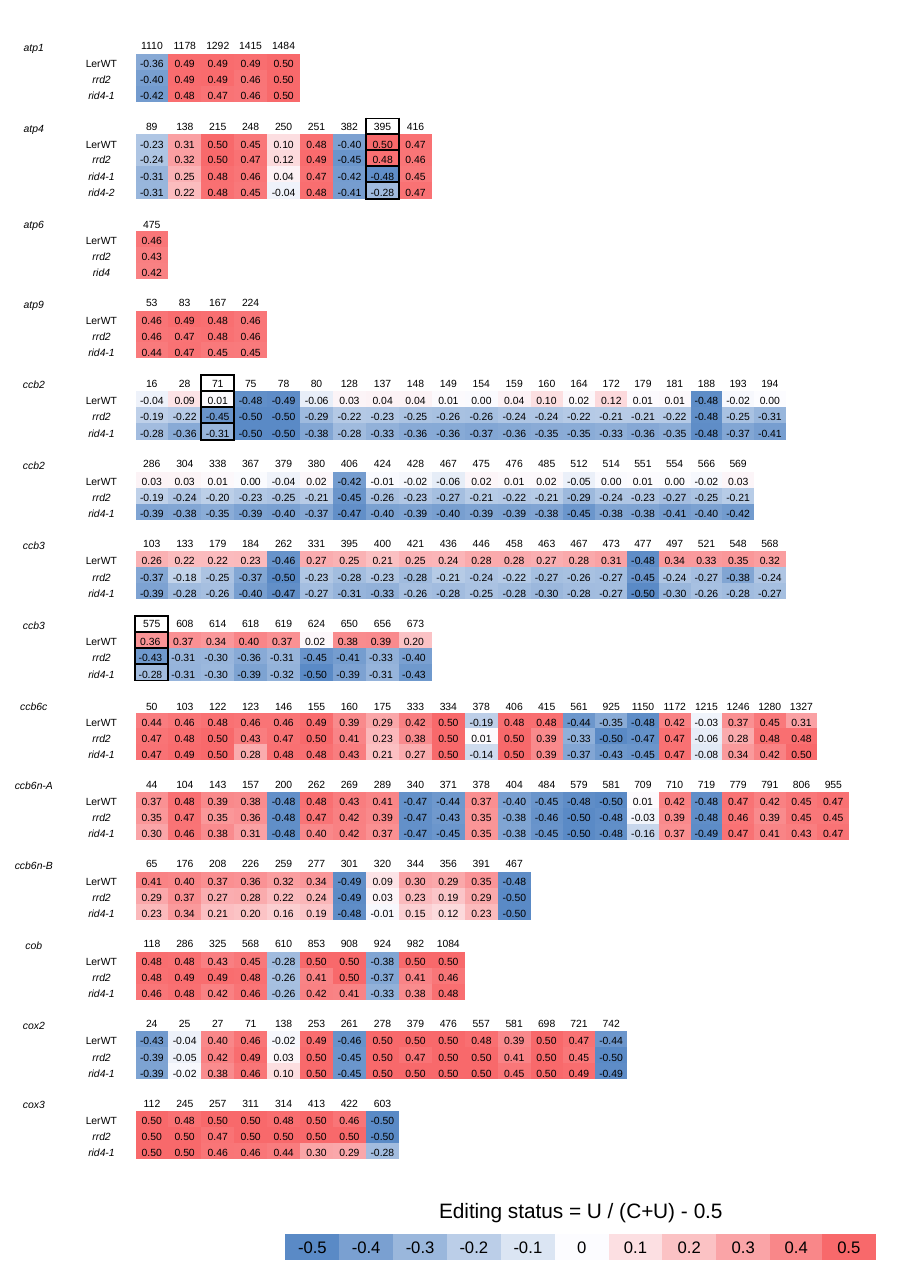

| atp1 |  | 1110 | 1178 | 1292 | 1415 | 1484 |  |  |  |  |  |  |  |  |  |  |  |  |  |  |  |  |  |
| --- | --- | --- | --- | --- | --- | --- | --- | --- | --- | --- | --- | --- | --- | --- | --- | --- | --- | --- | --- | --- | --- | --- | --- |
|  | LerWT | -0.36 | 0.49 | 0.49 | 0.49 | 0.50 |  |  |  |  |  |  |  |  |  |  |  |  |  |  |  |  |  |
|  | rrd2 | -0.40 | 0.49 | 0.49 | 0.46 | 0.50 |  |  |  |  |  |  |  |  |  |  |  |  |  |  |  |  |  |
|  | rid4-1 | -0.42 | 0.48 | 0.47 | 0.46 | 0.50 |  |  |  |  |  |  |  |  |  |  |  |  |  |  |  |  |  |
|  |  |  |  |  |  |  |  |  |  |  |  |  |  |  |  |  |  |  |  |  |  |  |  |
| atp4 |  | 89 | 138 | 215 | 248 | 250 | 251 | 382 | 395 | 416 |  |  |  |  |  |  |  |  |  |  |  |  |  |
|  | LerWT | -0.23 | 0.31 | 0.50 | 0.45 | 0.10 | 0.48 | -0.40 | 0.50 | 0.47 |  |  |  |  |  |  |  |  |  |  |  |  |  |
|  | rrd2 | -0.24 | 0.32 | 0.50 | 0.47 | 0.12 | 0.49 | -0.45 | 0.48 | 0.46 |  |  |  |  |  |  |  |  |  |  |  |  |  |
|  | rid4-1 | -0.31 | 0.25 | 0.48 | 0.46 | 0.04 | 0.47 | -0.42 | -0.48 | 0.45 |  |  |  |  |  |  |  |  |  |  |  |  |  |
|  | rid4-2 | -0.31 | 0.22 | 0.48 | 0.45 | -0.04 | 0.48 | -0.41 | -0.28 | 0.47 |  |  |  |  |  |  |  |  |  |  |  |  |  |
|  |  |  |  |  |  |  |  |  |  |  |  |  |  |  |  |  |  |  |  |  |  |  |  |
| atp6 |  | 475 |  |  |  |  |  |  |  |  |  |  |  |  |  |  |  |  |  |  |  |  |  |
|  | LerWT | 0.46 |  |  |  |  |  |  |  |  |  |  |  |  |  |  |  |  |  |  |  |  |  |
|  | rrd2 | 0.43 |  |  |  |  |  |  |  |  |  |  |  |  |  |  |  |  |  |  |  |  |  |
|  | rid4 | 0.42 |  |  |  |  |  |  |  |  |  |  |  |  |  |  |  |  |  |  |  |  |  |
|  |  |  |  |  |  |  |  |  |  |  |  |  |  |  |  |  |  |  |  |  |  |  |  |
| atp9 |  | 53 | 83 | 167 | 224 |  |  |  |  |  |  |  |  |  |  |  |  |  |  |  |  |  |  |
|  | LerWT | 0.46 | 0.49 | 0.48 | 0.46 |  |  |  |  |  |  |  |  |  |  |  |  |  |  |  |  |  |  |
|  | rrd2 | 0.46 | 0.47 | 0.48 | 0.46 |  |  |  |  |  |  |  |  |  |  |  |  |  |  |  |  |  |  |
|  | rid4-1 | 0.44 | 0.47 | 0.45 | 0.45 |  |  |  |  |  |  |  |  |  |  |  |  |  |  |  |  |  |  |
|  |  |  |  |  |  |  |  |  |  |  |  |  |  |  |  |  |  |  |  |  |  |  |  |
| ccb2 |  | 16 | 28 | 71 | 75 | 78 | 80 | 128 | 137 | 148 | 149 | 154 | 159 | 160 | 164 | 172 | 179 | 181 | 188 | 193 | 194 |  |  |
|  | LerWT | -0.04 | 0.09 | 0.01 | -0.48 | -0.49 | -0.06 | 0.03 | 0.04 | 0.04 | 0.01 | 0.00 | 0.04 | 0.10 | 0.02 | 0.12 | 0.01 | 0.01 | -0.48 | -0.02 | 0.00 |  |  |
|  | rrd2 | -0.19 | -0.22 | -0.45 | -0.50 | -0.50 | -0.29 | -0.22 | -0.23 | -0.25 | -0.26 | -0.26 | -0.24 | -0.24 | -0.22 | -0.21 | -0.21 | -0.22 | -0.48 | -0.25 | -0.31 |  |  |
|  | rid4-1 | -0.28 | -0.36 | -0.31 | -0.50 | -0.50 | -0.38 | -0.28 | -0.33 | -0.36 | -0.36 | -0.37 | -0.36 | -0.35 | -0.35 | -0.33 | -0.36 | -0.35 | -0.48 | -0.37 | -0.41 |  |  |
|  |  |  |  |  |  |  |  |  |  |  |  |  |  |  |  |  |  |  |  |  |  |  |  |
| ccb2 |  | 286 | 304 | 338 | 367 | 379 | 380 | 406 | 424 | 428 | 467 | 475 | 476 | 485 | 512 | 514 | 551 | 554 | 566 | 569 |  |  |  |
|  | LerWT | 0.03 | 0.03 | 0.01 | 0.00 | -0.04 | 0.02 | -0.42 | -0.01 | -0.02 | -0.06 | 0.02 | 0.01 | 0.02 | -0.05 | 0.00 | 0.01 | 0.00 | -0.02 | 0.03 |  |  |  |
|  | rrd2 | -0.19 | -0.24 | -0.20 | -0.23 | -0.25 | -0.21 | -0.45 | -0.26 | -0.23 | -0.27 | -0.21 | -0.22 | -0.21 | -0.29 | -0.24 | -0.23 | -0.27 | -0.25 | -0.21 |  |  |  |
|  | rid4-1 | -0.39 | -0.38 | -0.35 | -0.39 | -0.40 | -0.37 | -0.47 | -0.40 | -0.39 | -0.40 | -0.39 | -0.39 | -0.38 | -0.45 | -0.38 | -0.38 | -0.41 | -0.40 | -0.42 |  |  |  |
|  |  |  |  |  |  |  |  |  |  |  |  |  |  |  |  |  |  |  |  |  |  |  |  |
| ccb3 |  | 103 | 133 | 179 | 184 | 262 | 331 | 395 | 400 | 421 | 436 | 446 | 458 | 463 | 467 | 473 | 477 | 497 | 521 | 548 | 568 |  |  |
|  | LerWT | 0.26 | 0.22 | 0.22 | 0.23 | -0.46 | 0.27 | 0.25 | 0.21 | 0.25 | 0.24 | 0.28 | 0.28 | 0.27 | 0.28 | 0.31 | -0.48 | 0.34 | 0.33 | 0.35 | 0.32 |  |  |
|  | rrd2 | -0.37 | -0.18 | -0.25 | -0.37 | -0.50 | -0.23 | -0.28 | -0.23 | -0.28 | -0.21 | -0.24 | -0.22 | -0.27 | -0.26 | -0.27 | -0.45 | -0.24 | -0.27 | -0.38 | -0.24 |  |  |
|  | rid4-1 | -0.39 | -0.28 | -0.26 | -0.40 | -0.47 | -0.27 | -0.31 | -0.33 | -0.26 | -0.28 | -0.25 | -0.28 | -0.30 | -0.28 | -0.27 | -0.50 | -0.30 | -0.26 | -0.28 | -0.27 |  |  |
|  |  |  |  |  |  |  |  |  |  |  |  |  |  |  |  |  |  |  |  |  |  |  |  |
| ccb3 |  | 575 | 608 | 614 | 618 | 619 | 624 | 650 | 656 | 673 |  |  |  |  |  |  |  |  |  |  |  |  |  |
|  | LerWT | 0.36 | 0.37 | 0.34 | 0.40 | 0.37 | 0.02 | 0.38 | 0.39 | 0.20 |  |  |  |  |  |  |  |  |  |  |  |  |  |
|  | rrd2 | -0.43 | -0.31 | -0.30 | -0.36 | -0.31 | -0.45 | -0.41 | -0.33 | -0.40 |  |  |  |  |  |  |  |  |  |  |  |  |  |
|  | rid4-1 | -0.28 | -0.31 | -0.30 | -0.39 | -0.32 | -0.50 | -0.39 | -0.31 | -0.43 |  |  |  |  |  |  |  |  |  |  |  |  |  |
|  |  |  |  |  |  |  |  |  |  |  |  |  |  |  |  |  |  |  |  |  |  |  |  |
| ccb6c |  | 50 | 103 | 122 | 123 | 146 | 155 | 160 | 175 | 333 | 334 | 378 | 406 | 415 | 561 | 925 | 1150 | 1172 | 1215 | 1246 | 1280 | 1327 |  |
|  | LerWT | 0.44 | 0.46 | 0.48 | 0.46 | 0.46 | 0.49 | 0.39 | 0.29 | 0.42 | 0.50 | -0.19 | 0.48 | 0.48 | -0.44 | -0.35 | -0.48 | 0.42 | -0.03 | 0.37 | 0.45 | 0.31 |  |
|  | rrd2 | 0.47 | 0.48 | 0.50 | 0.43 | 0.47 | 0.50 | 0.41 | 0.23 | 0.38 | 0.50 | 0.01 | 0.50 | 0.39 | -0.33 | -0.50 | -0.47 | 0.47 | -0.06 | 0.28 | 0.48 | 0.48 |  |
|  | rid4-1 | 0.47 | 0.49 | 0.50 | 0.28 | 0.48 | 0.48 | 0.43 | 0.21 | 0.27 | 0.50 | -0.14 | 0.50 | 0.39 | -0.37 | -0.43 | -0.45 | 0.47 | -0.08 | 0.34 | 0.42 | 0.50 |  |
|  |  |  |  |  |  |  |  |  |  |  |  |  |  |  |  |  |  |  |  |  |  |  |  |
| ccb6n-A |  | 44 | 104 | 143 | 157 | 200 | 262 | 269 | 289 | 340 | 371 | 378 | 404 | 484 | 579 | 581 | 709 | 710 | 719 | 779 | 791 | 806 | 955 |
|  | LerWT | 0.37 | 0.48 | 0.39 | 0.38 | -0.48 | 0.48 | 0.43 | 0.41 | -0.47 | -0.44 | 0.37 | -0.40 | -0.45 | -0.48 | -0.50 | 0.01 | 0.42 | -0.48 | 0.47 | 0.42 | 0.45 | 0.47 |
|  | rrd2 | 0.35 | 0.47 | 0.35 | 0.36 | -0.48 | 0.47 | 0.42 | 0.39 | -0.47 | -0.43 | 0.35 | -0.38 | -0.46 | -0.50 | -0.48 | -0.03 | 0.39 | -0.48 | 0.46 | 0.39 | 0.45 | 0.45 |
|  | rid4-1 | 0.30 | 0.46 | 0.38 | 0.31 | -0.48 | 0.40 | 0.42 | 0.37 | -0.47 | -0.45 | 0.35 | -0.38 | -0.45 | -0.50 | -0.48 | -0.16 | 0.37 | -0.49 | 0.47 | 0.41 | 0.43 | 0.47 |
|  |  |  |  |  |  |  |  |  |  |  |  |  |  |  |  |  |  |  |  |  |  |  |  |
| ccb6n-B |  | 65 | 176 | 208 | 226 | 259 | 277 | 301 | 320 | 344 | 356 | 391 | 467 |  |  |  |  |  |  |  |  |  |  |
|  | LerWT | 0.41 | 0.40 | 0.37 | 0.36 | 0.32 | 0.34 | -0.49 | 0.09 | 0.30 | 0.29 | 0.35 | -0.48 |  |  |  |  |  |  |  |  |  |  |
|  | rrd2 | 0.29 | 0.37 | 0.27 | 0.28 | 0.22 | 0.24 | -0.49 | 0.03 | 0.23 | 0.19 | 0.29 | -0.50 |  |  |  |  |  |  |  |  |  |  |
|  | rid4-1 | 0.23 | 0.34 | 0.21 | 0.20 | 0.16 | 0.19 | -0.48 | -0.01 | 0.15 | 0.12 | 0.23 | -0.50 |  |  |  |  |  |  |  |  |  |  |
|  |  |  |  |  |  |  |  |  |  |  |  |  |  |  |  |  |  |  |  |  |  |  |  |
| cob |  | 118 | 286 | 325 | 568 | 610 | 853 | 908 | 924 | 982 | 1084 |  |  |  |  |  |  |  |  |  |  |  |  |
|  | LerWT | 0.48 | 0.48 | 0.43 | 0.45 | -0.28 | 0.50 | 0.50 | -0.38 | 0.50 | 0.50 |  |  |  |  |  |  |  |  |  |  |  |  |
|  | rrd2 | 0.48 | 0.49 | 0.49 | 0.48 | -0.26 | 0.41 | 0.50 | -0.37 | 0.41 | 0.46 |  |  |  |  |  |  |  |  |  |  |  |  |
|  | rid4-1 | 0.46 | 0.48 | 0.42 | 0.46 | -0.26 | 0.42 | 0.41 | -0.33 | 0.38 | 0.48 |  |  |  |  |  |  |  |  |  |  |  |  |
|  |  |  |  |  |  |  |  |  |  |  |  |  |  |  |  |  |  |  |  |  |  |  |  |
| cox2 |  | 24 | 25 | 27 | 71 | 138 | 253 | 261 | 278 | 379 | 476 | 557 | 581 | 698 | 721 | 742 |  |  |  |  |  |  |  |
|  | LerWT | -0.43 | -0.04 | 0.40 | 0.46 | -0.02 | 0.49 | -0.46 | 0.50 | 0.50 | 0.50 | 0.48 | 0.39 | 0.50 | 0.47 | -0.44 |  |  |  |  |  |  |  |
|  | rrd2 | -0.39 | -0.05 | 0.42 | 0.49 | 0.03 | 0.50 | -0.45 | 0.50 | 0.47 | 0.50 | 0.50 | 0.41 | 0.50 | 0.45 | -0.50 |  |  |  |  |  |  |  |
|  | rid4-1 | -0.39 | -0.02 | 0.38 | 0.46 | 0.10 | 0.50 | -0.45 | 0.50 | 0.50 | 0.50 | 0.50 | 0.45 | 0.50 | 0.49 | -0.49 |  |  |  |  |  |  |  |
|  |  |  |  |  |  |  |  |  |  |  |  |  |  |  |  |  |  |  |  |  |  |  |  |
| cox3 |  | 112 | 245 | 257 | 311 | 314 | 413 | 422 | 603 |  |  |  |  |  |  |  |  |  |  |  |  |  |  |
|  | LerWT | 0.50 | 0.48 | 0.50 | 0.50 | 0.48 | 0.50 | 0.46 | -0.50 |  |  |  |  |  |  |  |  |  |  |  |  |  |  |
|  | rrd2 | 0.50 | 0.50 | 0.47 | 0.50 | 0.50 | 0.50 | 0.50 | -0.50 |  |  |  |  |  |  |  |  |  |  |  |  |  |  |
|  | rid4-1 | 0.50 | 0.50 | 0.46 | 0.46 | 0.44 | 0.30 | 0.29 | -0.28 |  |  |  |  |  |  |  |  |  |  |  |  |  |  |
| Editing status = U / (C+U) - 0.5 |  |  |  |  |  |  |  |  |  |  |
| --- | --- | --- | --- | --- | --- | --- | --- | --- | --- | --- |
| -0.5 | -0.4 | -0.3 | -0.2 | -0.1 | 0 | 0.1 | 0.2 | 0.3 | 0.4 | 0.5 |